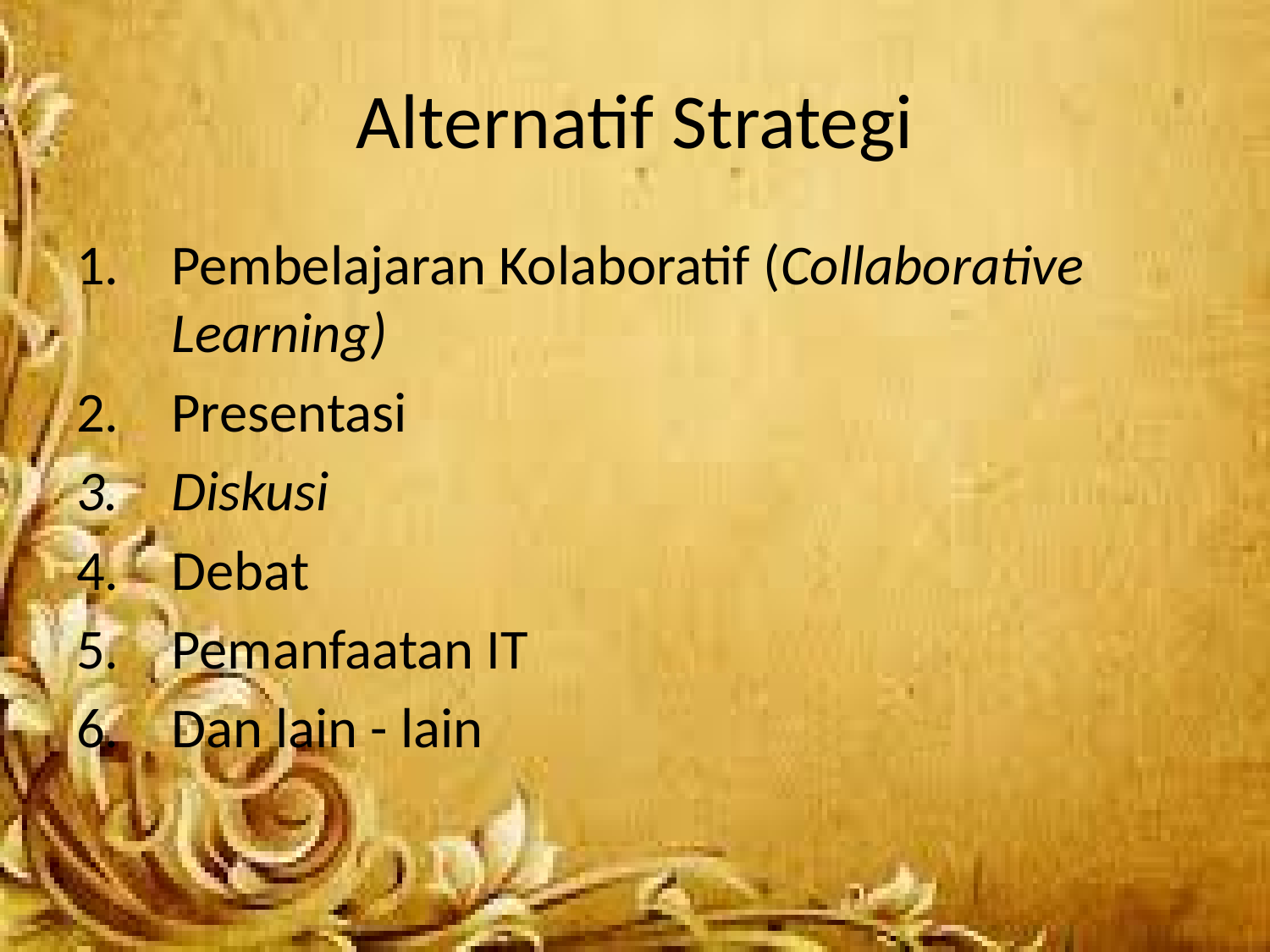

# Alternatif Strategi
Pembelajaran Kolaboratif (Collaborative Learning)
Presentasi
Diskusi
Debat
Pemanfaatan IT
Dan lain - lain